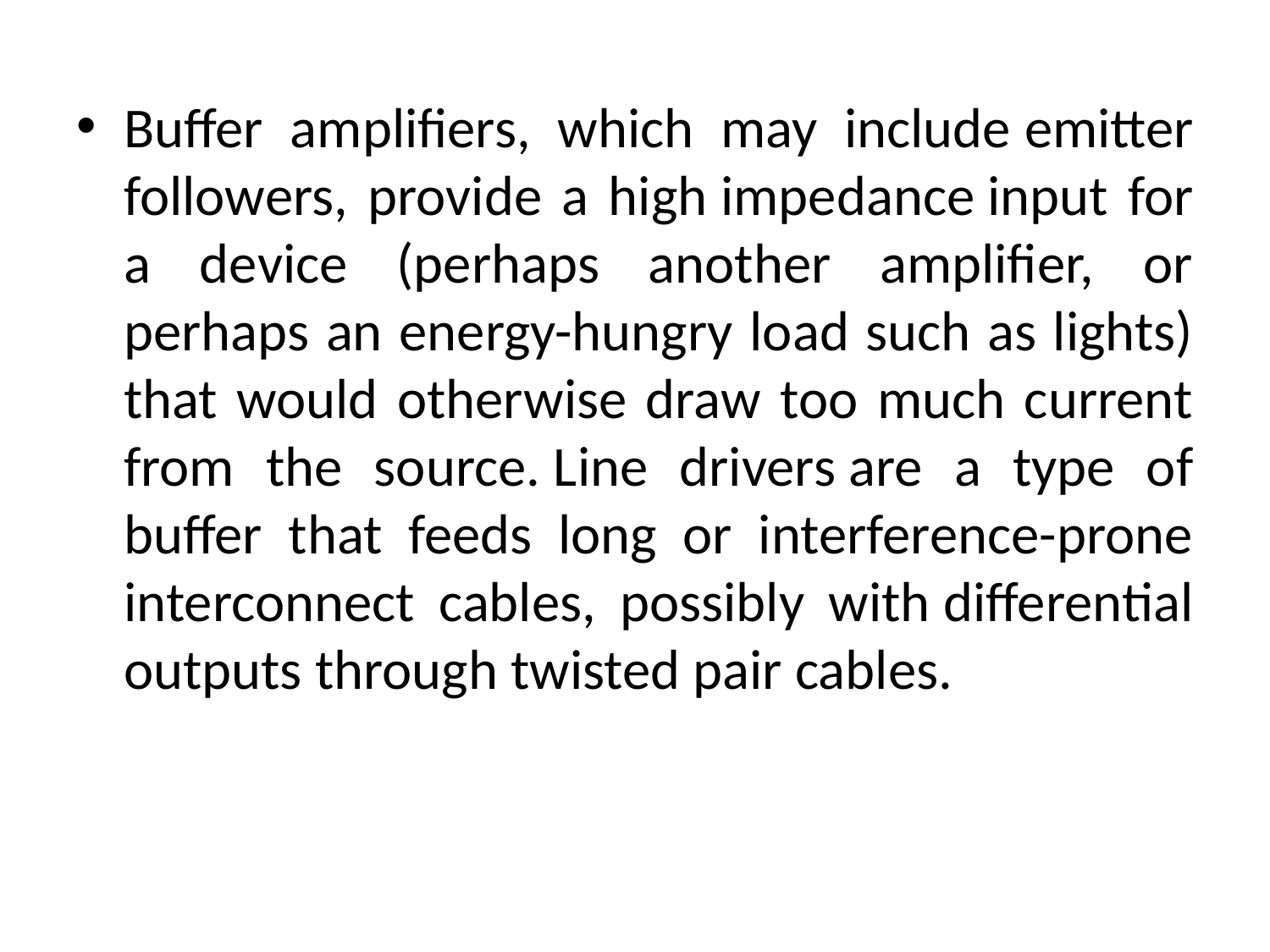

Buffer amplifiers, which may include emitter followers, provide a high impedance input for a device (perhaps another amplifier, or perhaps an energy-hungry load such as lights) that would otherwise draw too much current from the source. Line drivers are a type of buffer that feeds long or interference-prone interconnect cables, possibly with differential outputs through twisted pair cables.